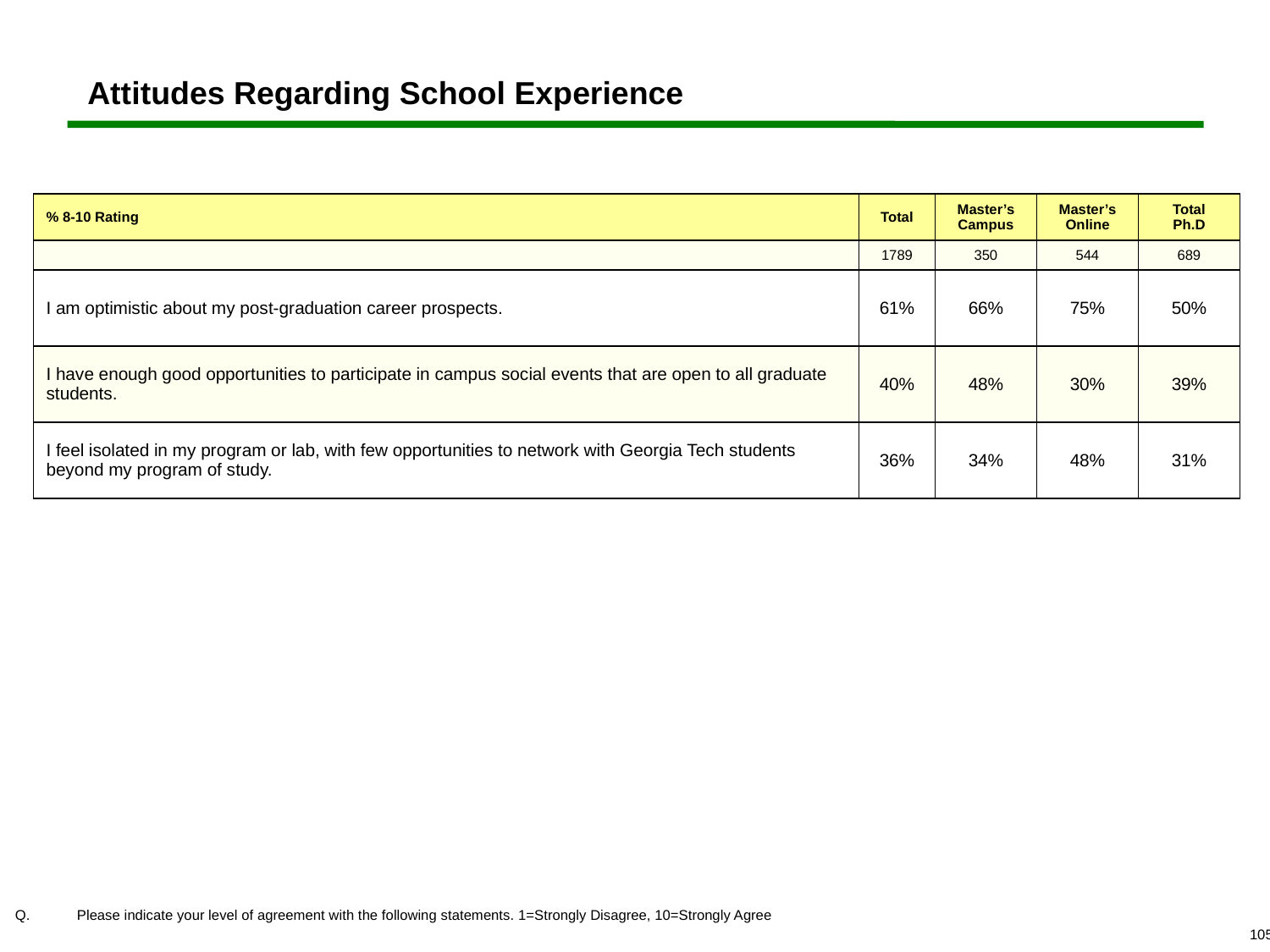

# Attitudes Regarding School Experience
| % 8-10 Rating | Total | Master’s Campus | Master’s Online | Total Ph.D |
| --- | --- | --- | --- | --- |
|  | 1789 | 350 | 544 | 689 |
| I am optimistic about my post-graduation career prospects. | 61% | 66% | 75% | 50% |
| I have enough good opportunities to participate in campus social events that are open to all graduate students. | 40% | 48% | 30% | 39% |
| I feel isolated in my program or lab, with few opportunities to network with Georgia Tech students beyond my program of study. | 36% | 34% | 48% | 31% |
 	Please indicate your level of agreement with the following statements. 1=Strongly Disagree, 10=Strongly Agree